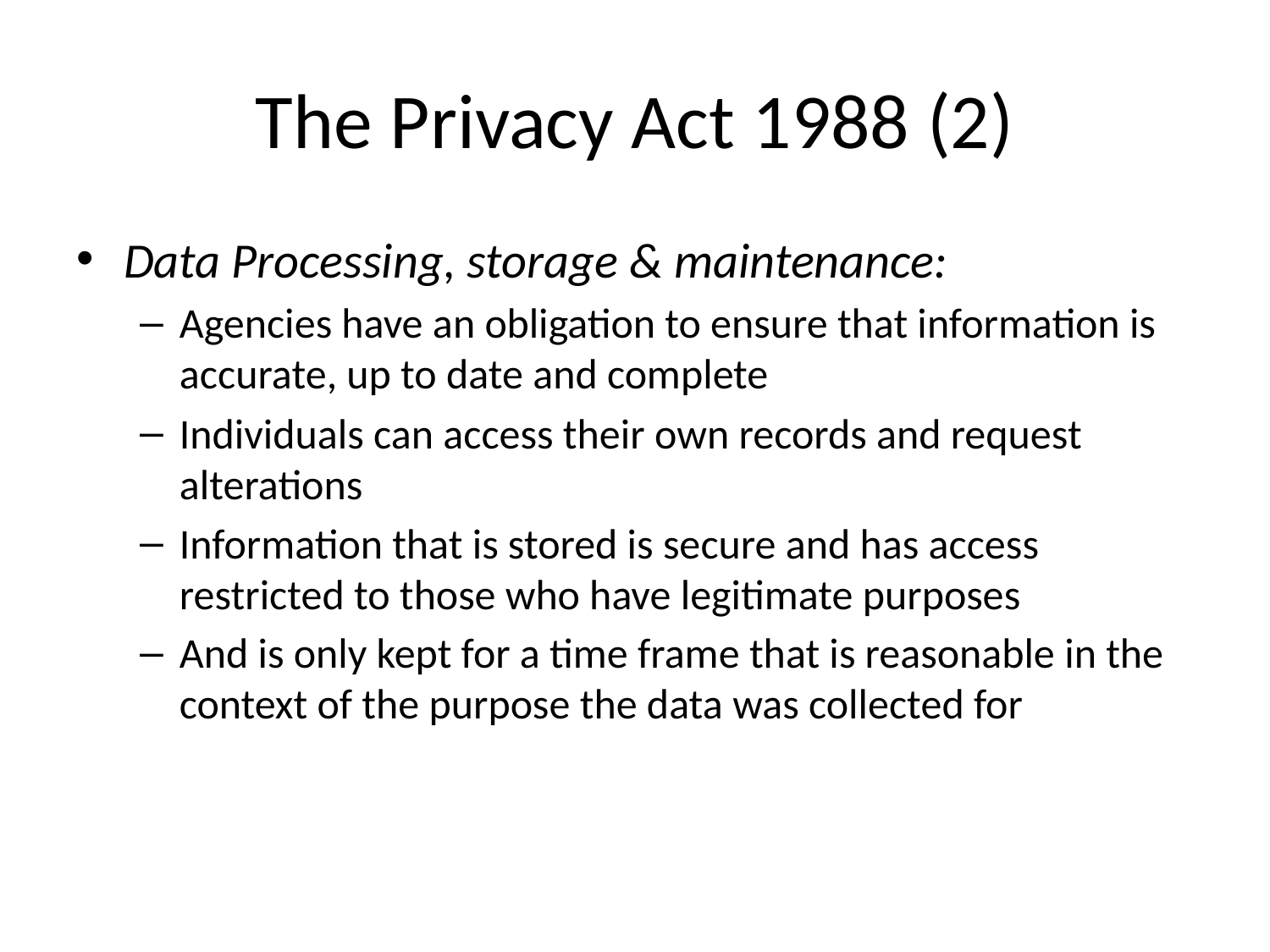

# The Privacy Act 1988 (2)
Data Processing, storage & maintenance:
Agencies have an obligation to ensure that information is accurate, up to date and complete
Individuals can access their own records and request alterations
Information that is stored is secure and has access restricted to those who have legitimate purposes
And is only kept for a time frame that is reasonable in the context of the purpose the data was collected for